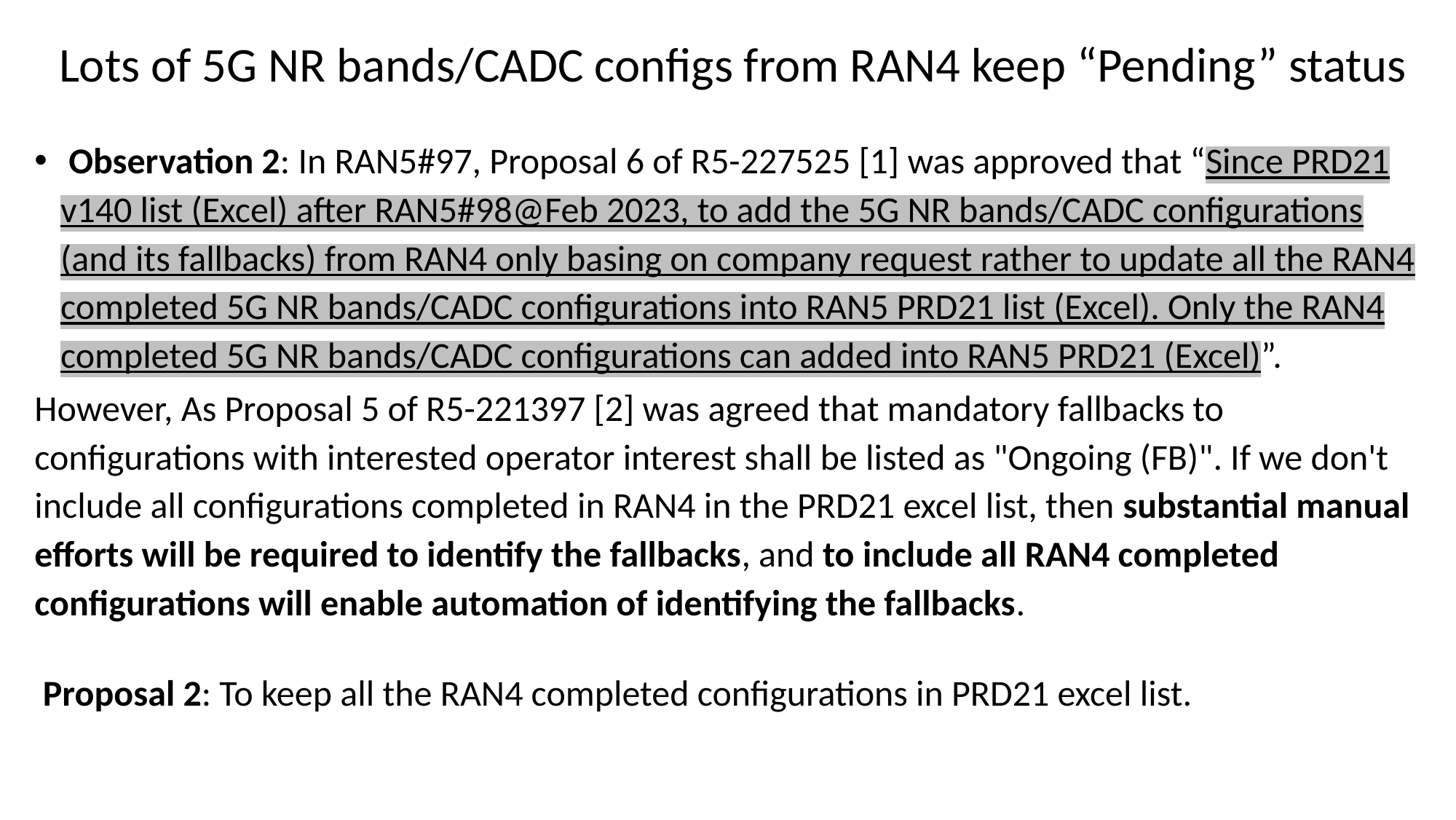

# Lots of 5G NR bands/CADC configs from RAN4 keep “Pending” status
 Observation 2: In RAN5#97, Proposal 6 of R5-227525 [1] was approved that “Since PRD21 v140 list (Excel) after RAN5#98@Feb 2023, to add the 5G NR bands/CADC configurations (and its fallbacks) from RAN4 only basing on company request rather to update all the RAN4 completed 5G NR bands/CADC configurations into RAN5 PRD21 list (Excel). Only the RAN4 completed 5G NR bands/CADC configurations can added into RAN5 PRD21 (Excel)”.
However, As Proposal 5 of R5-221397 [2] was agreed that mandatory fallbacks to configurations with interested operator interest shall be listed as "Ongoing (FB)". If we don't include all configurations completed in RAN4 in the PRD21 excel list, then substantial manual efforts will be required to identify the fallbacks, and to include all RAN4 completed configurations will enable automation of identifying the fallbacks.
 Proposal 2: To keep all the RAN4 completed configurations in PRD21 excel list.